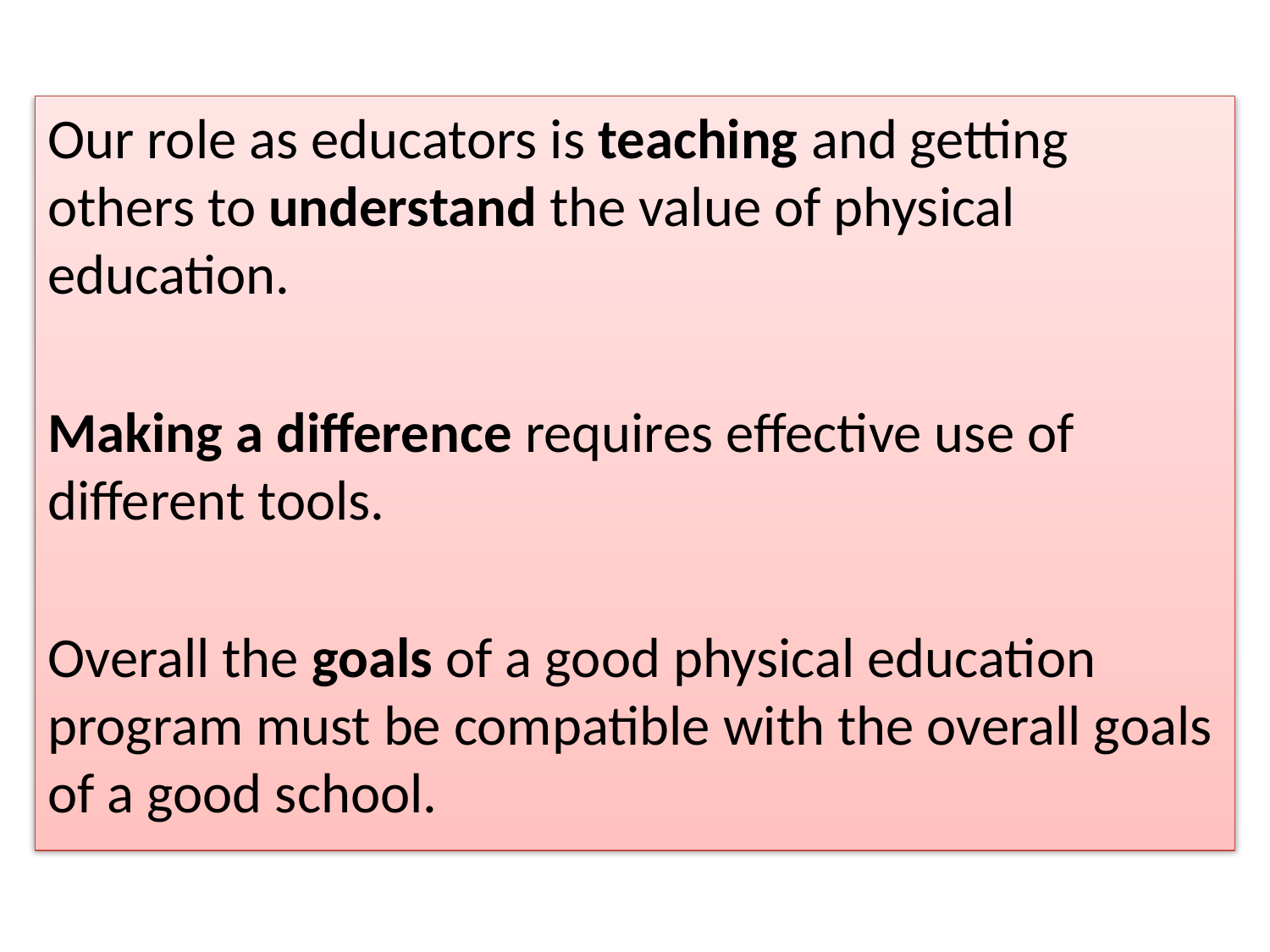

Our role as educators is teaching and getting others to understand the value of physical education.

Making a difference requires effective use of different tools.

Overall the goals of a good physical education program must be compatible with the overall goals of a good school.